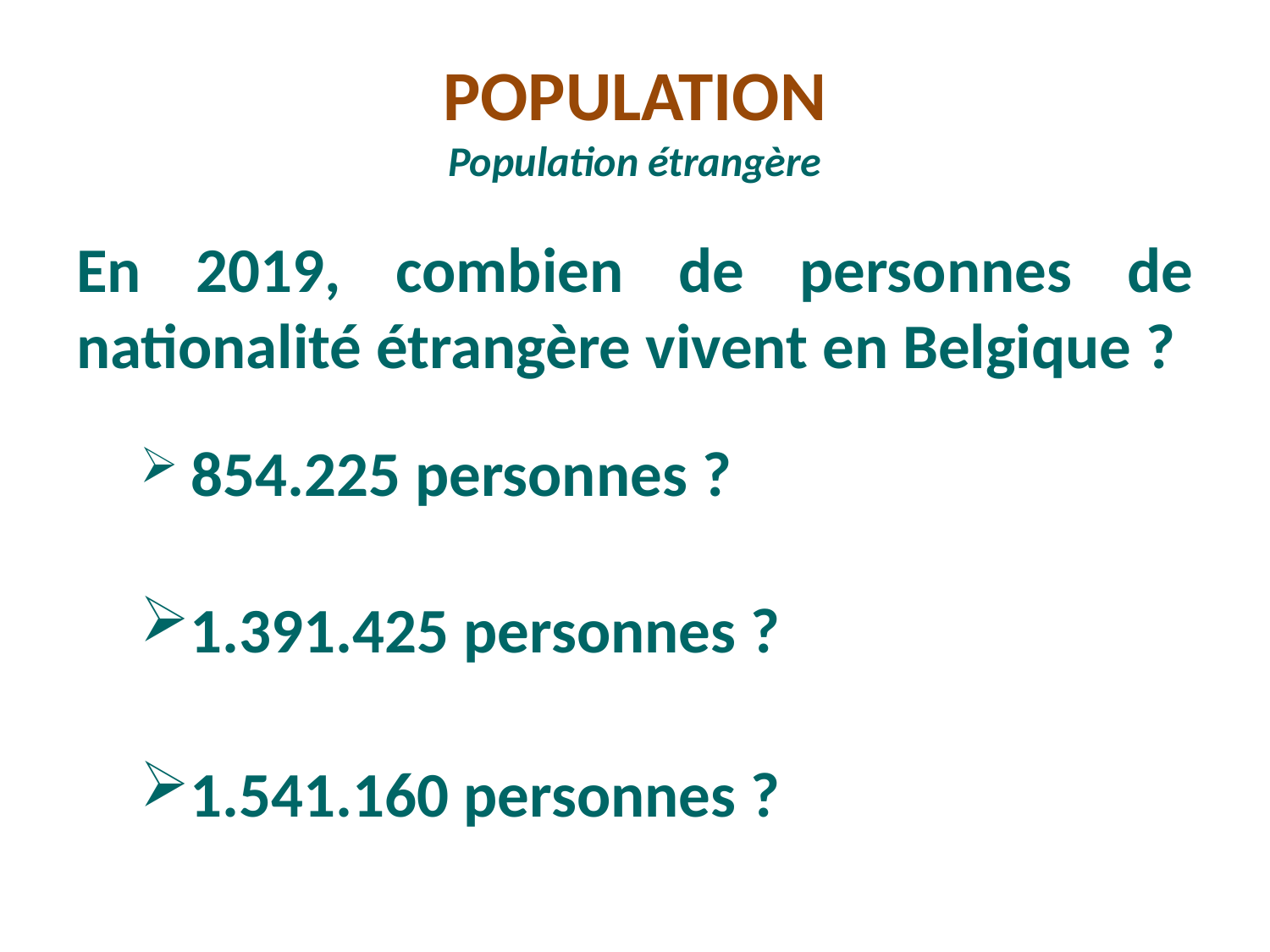

# POPULATION Population étrangère
En 2019, combien de personnes de nationalité étrangère vivent en Belgique ?

 854.225 personnes ?

1.391.425 personnes ?

1.541.160 personnes ?